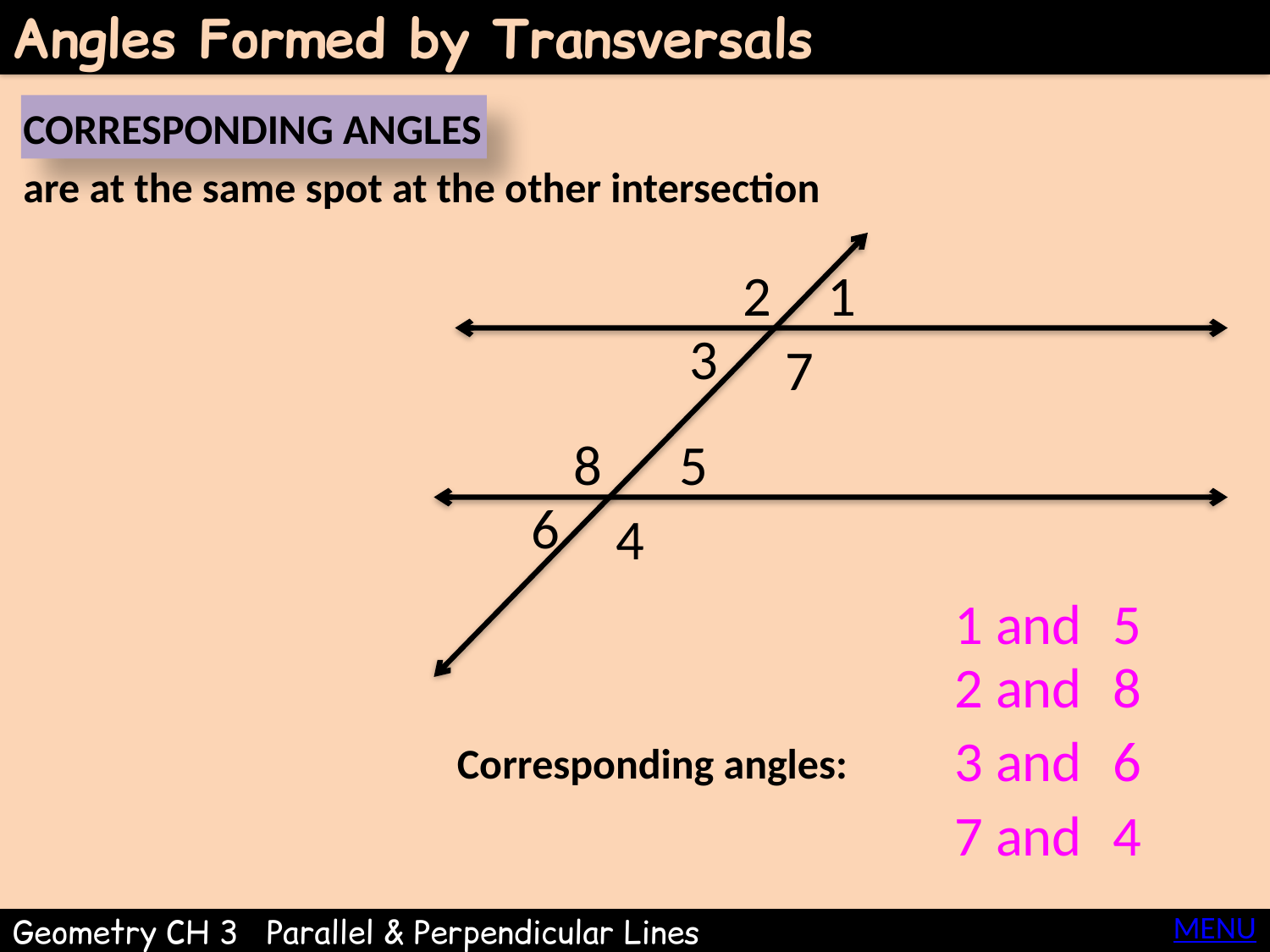

Angles Formed by Transversals
CORRESPONDING ANGLES
are at the same spot at the other intersection

2
1
3

7
8
5
6

4
1 and
5
2 and
8
3 and
6
Corresponding angles:
7 and
4
MENU
Geometry CH 3	Parallel & Perpendicular Lines